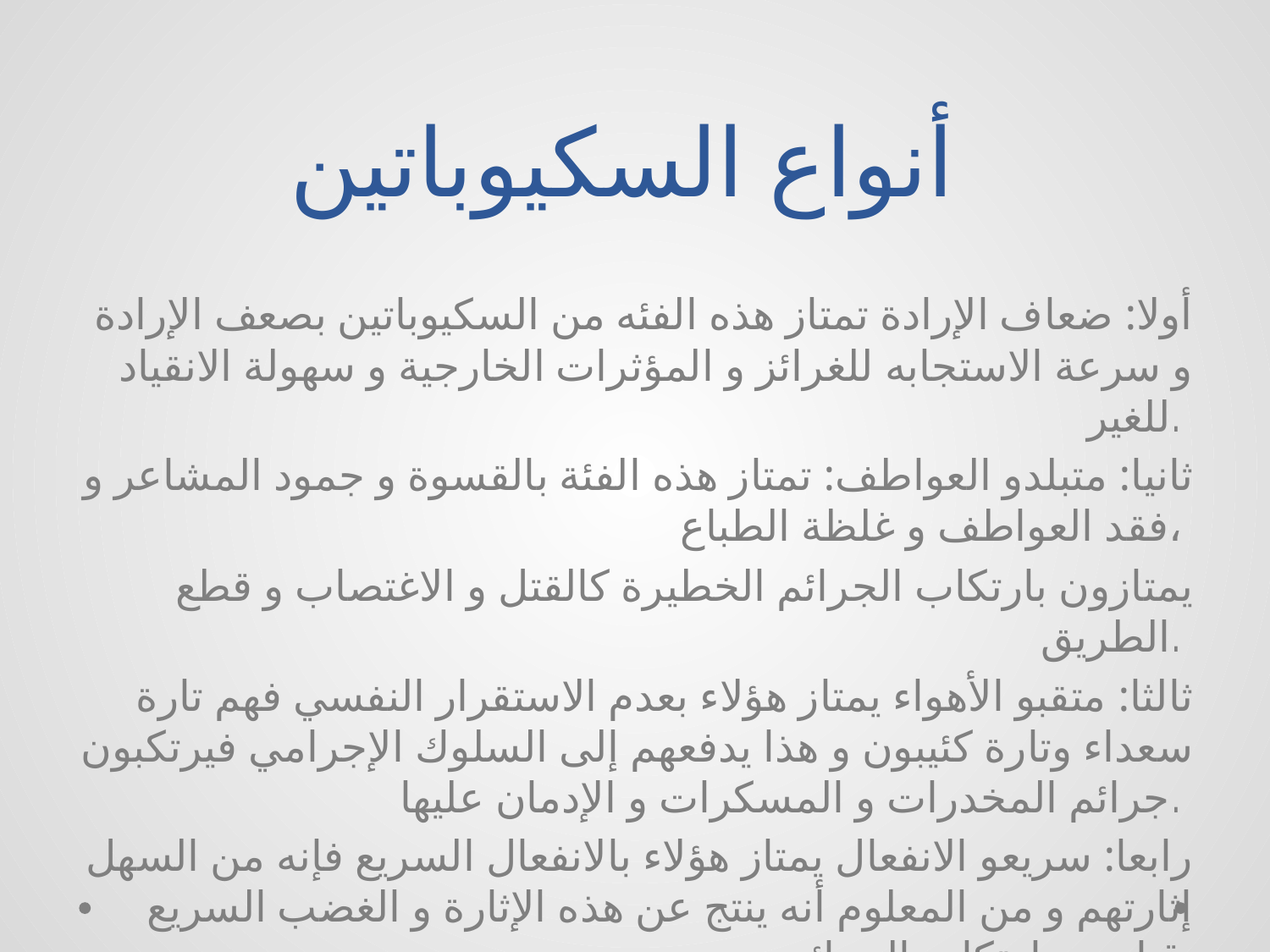

# أنواع السكيوباتين

أولا: ضعاف الإرادة تمتاز هذه الفئه من السكيوباتين بصعف الإرادة و سرعة الاستجابه للغرائز و المؤثرات الخارجية و سهولة الانقياد للغير.
ثانيا: متبلدو العواطف: تمتاز هذه الفئة بالقسوة و جمود المشاعر و فقد العواطف و غلظة الطباع،
يمتازون بارتكاب الجرائم الخطيرة كالقتل و الاغتصاب و قطع الطريق.
ثالثا: متقبو الأهواء يمتاز هؤلاء بعدم الاستقرار النفسي فهم تارة سعداء وتارة كئيبون و هذا يدفعهم إلى السلوك الإجرامي فيرتكبون جرائم المخدرات و المسكرات و الإدمان عليها.
رابعا: سريعو الانفعال يمتاز هؤلاء بالانفعال السريع فإنه من السهل إثارتهم و من المعلوم أنه ينتج عن هذه الإثارة و الغضب السريع قيامهم بارتكاب الجرائم.